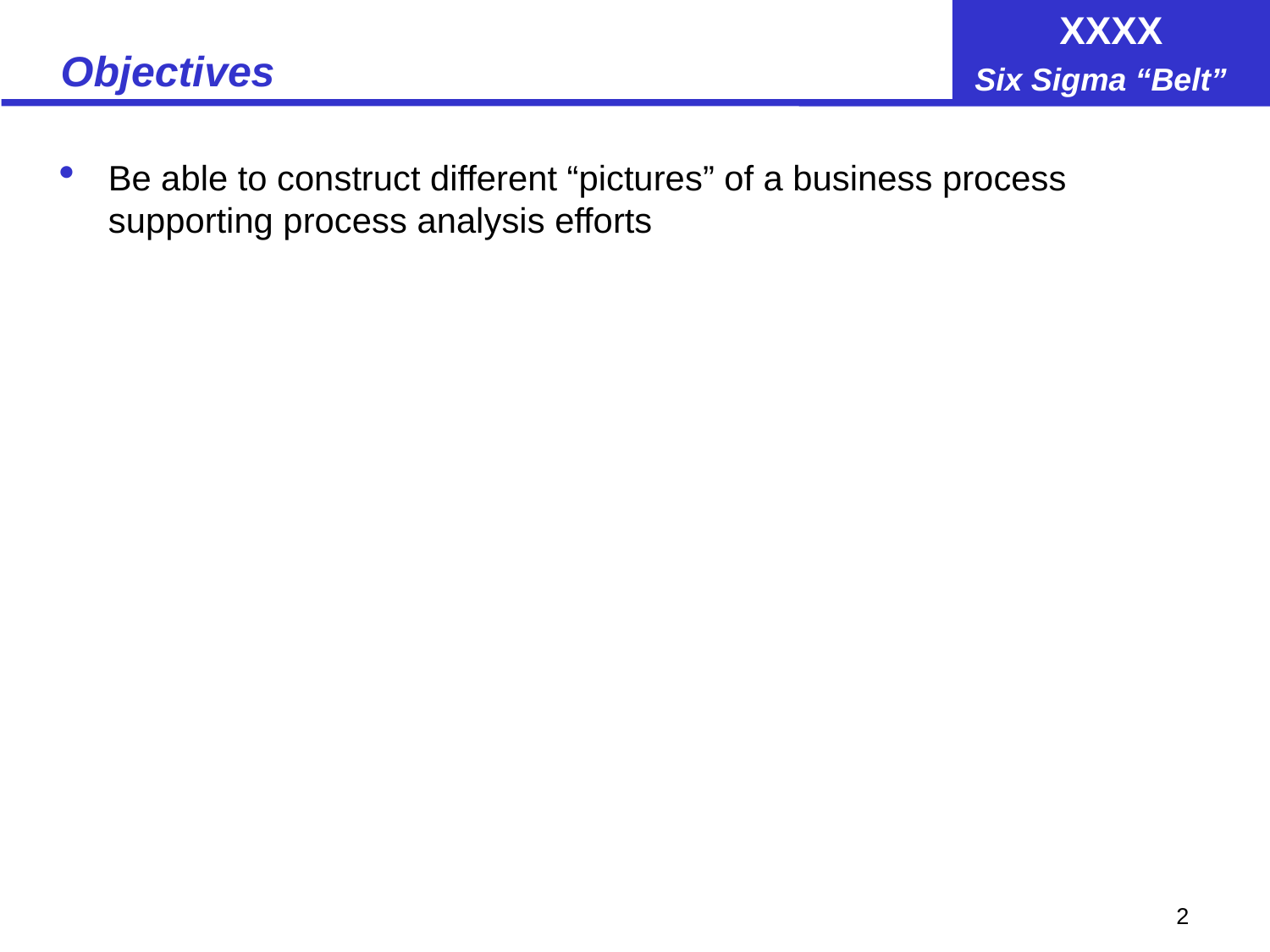

# Objectives
Be able to construct different “pictures” of a business process supporting process analysis efforts